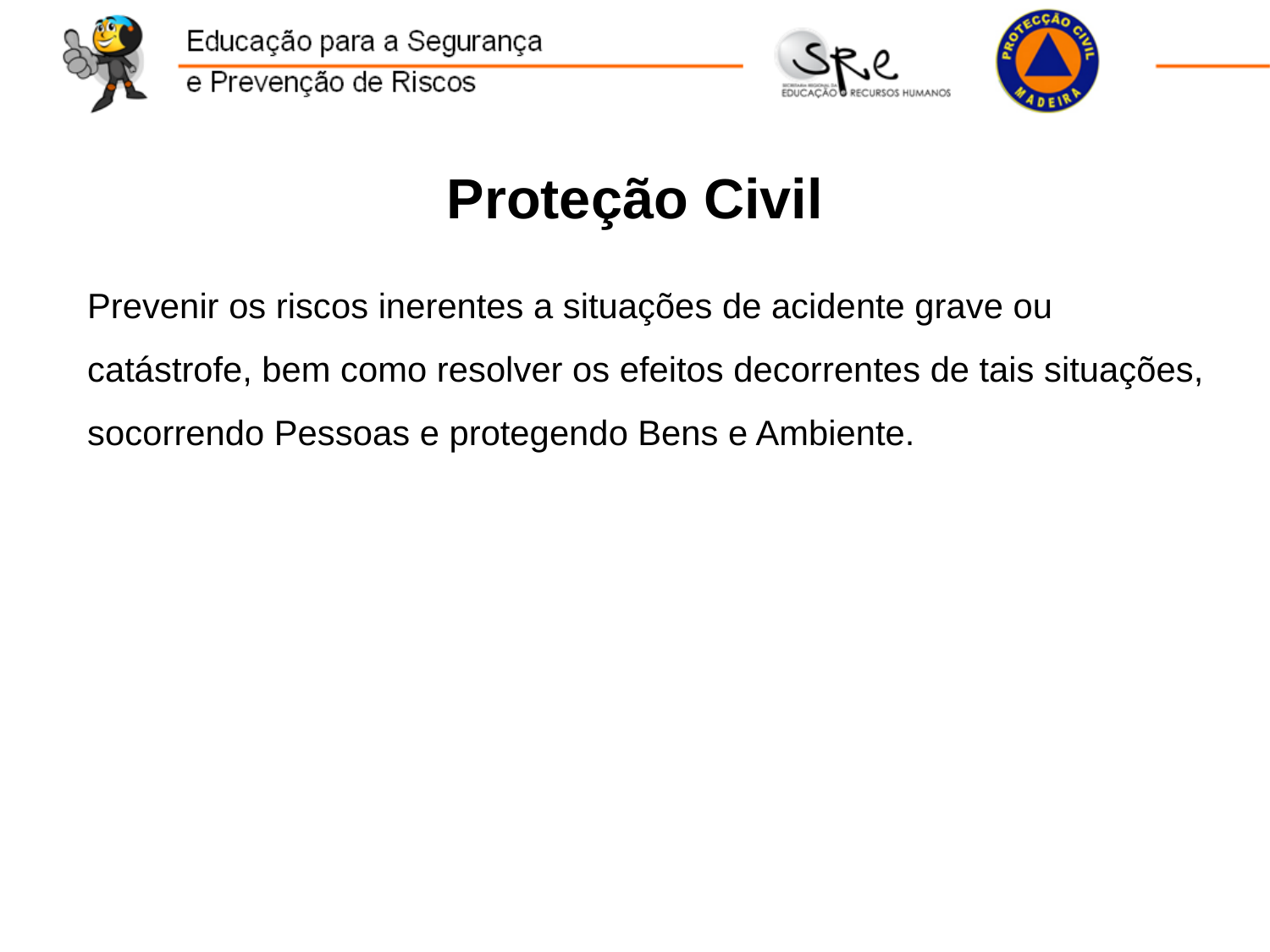

Proteção Civil
Prevenir os riscos inerentes a situações de acidente grave ou catástrofe, bem como resolver os efeitos decorrentes de tais situações, socorrendo Pessoas e protegendo Bens e Ambiente.